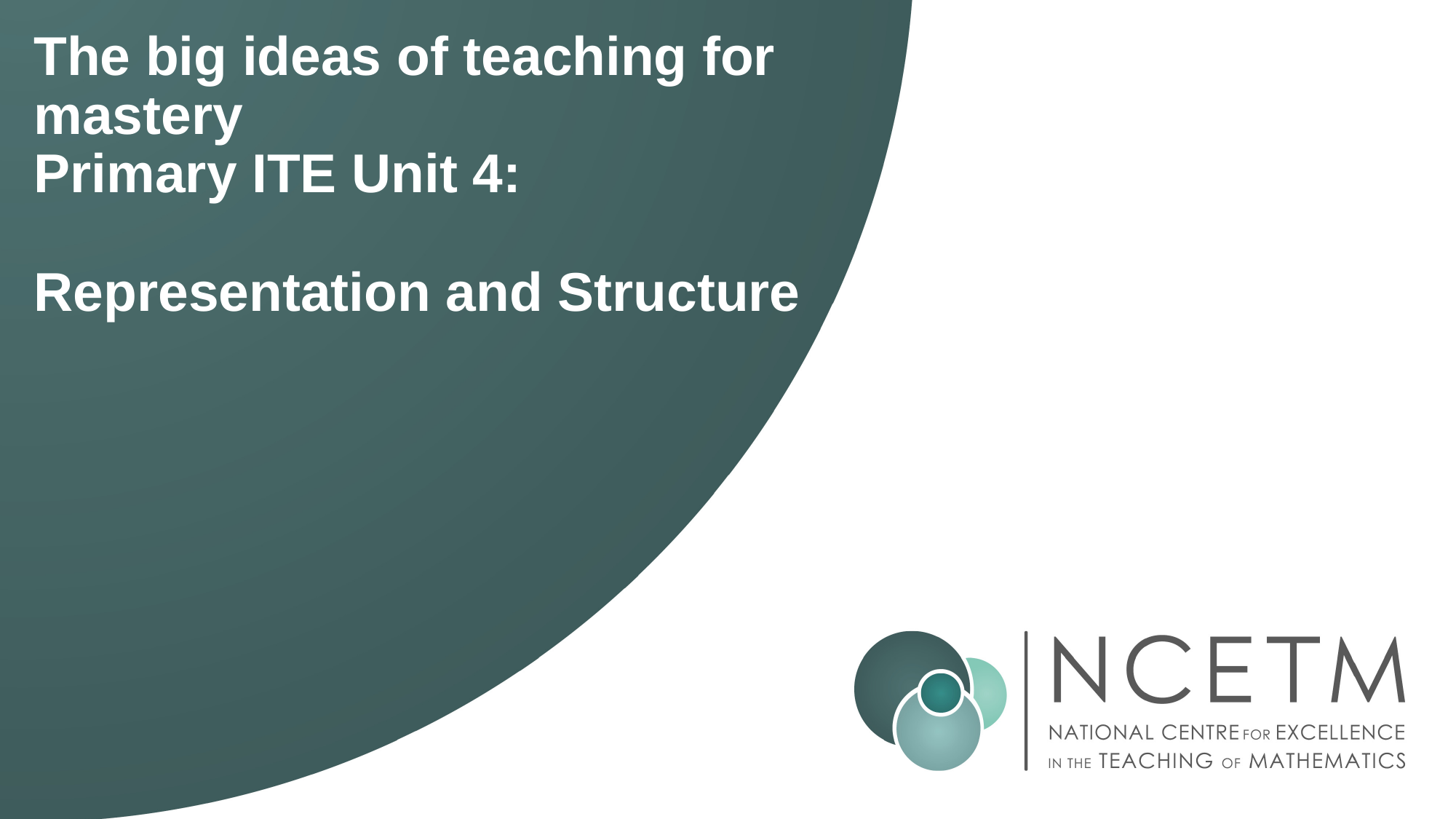

# The big ideas of teaching for mastery Primary ITE Unit 4: Representation and Structure